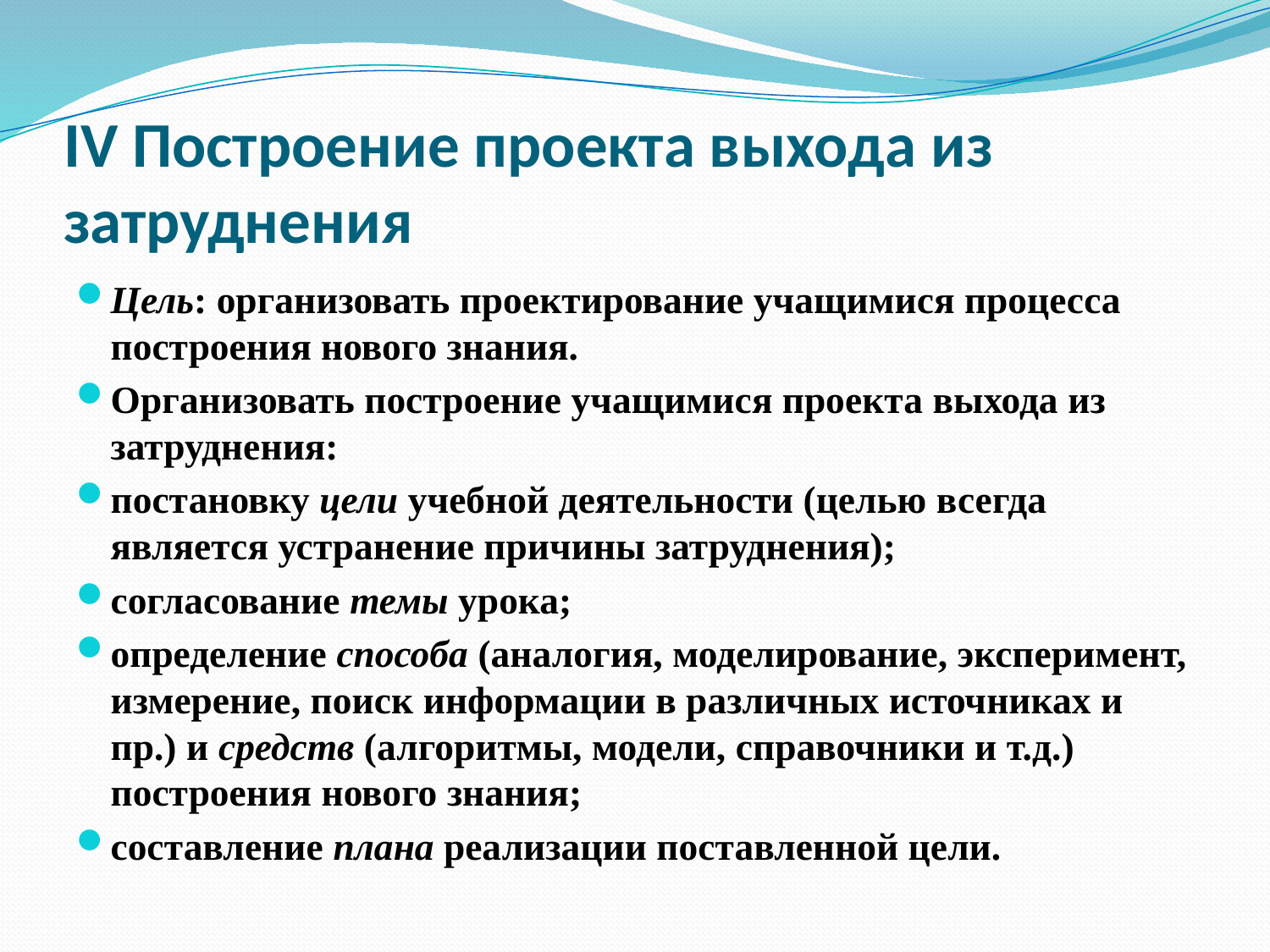

# IV Построение проекта выхода из затруднения
Цель: организовать проектирование учащимися процесса построения нового знания.
Организовать построение учащимися проекта выхода из затруднения:
постановку цели учебной деятельности (целью всегда является устранение причины затруднения);
согласование темы урока;
определение способа (аналогия, моделирование, эксперимент, измерение, поиск информации в различных источниках и пр.) и средств (алгоритмы, модели, справочники и т.д.) построения нового знания;
составление плана реализации поставленной цели.